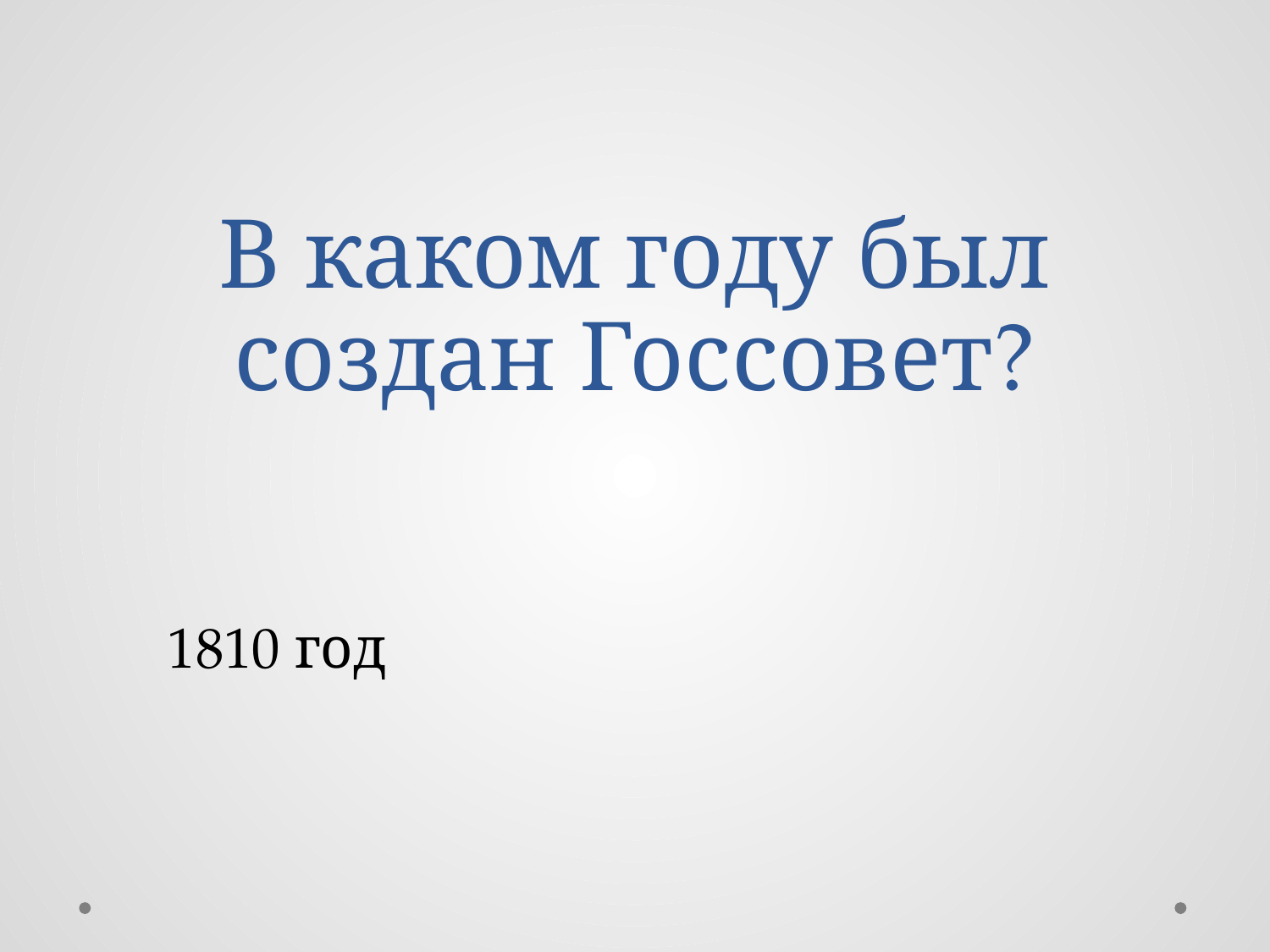

# В каком году был создан Госсовет?

1810 год